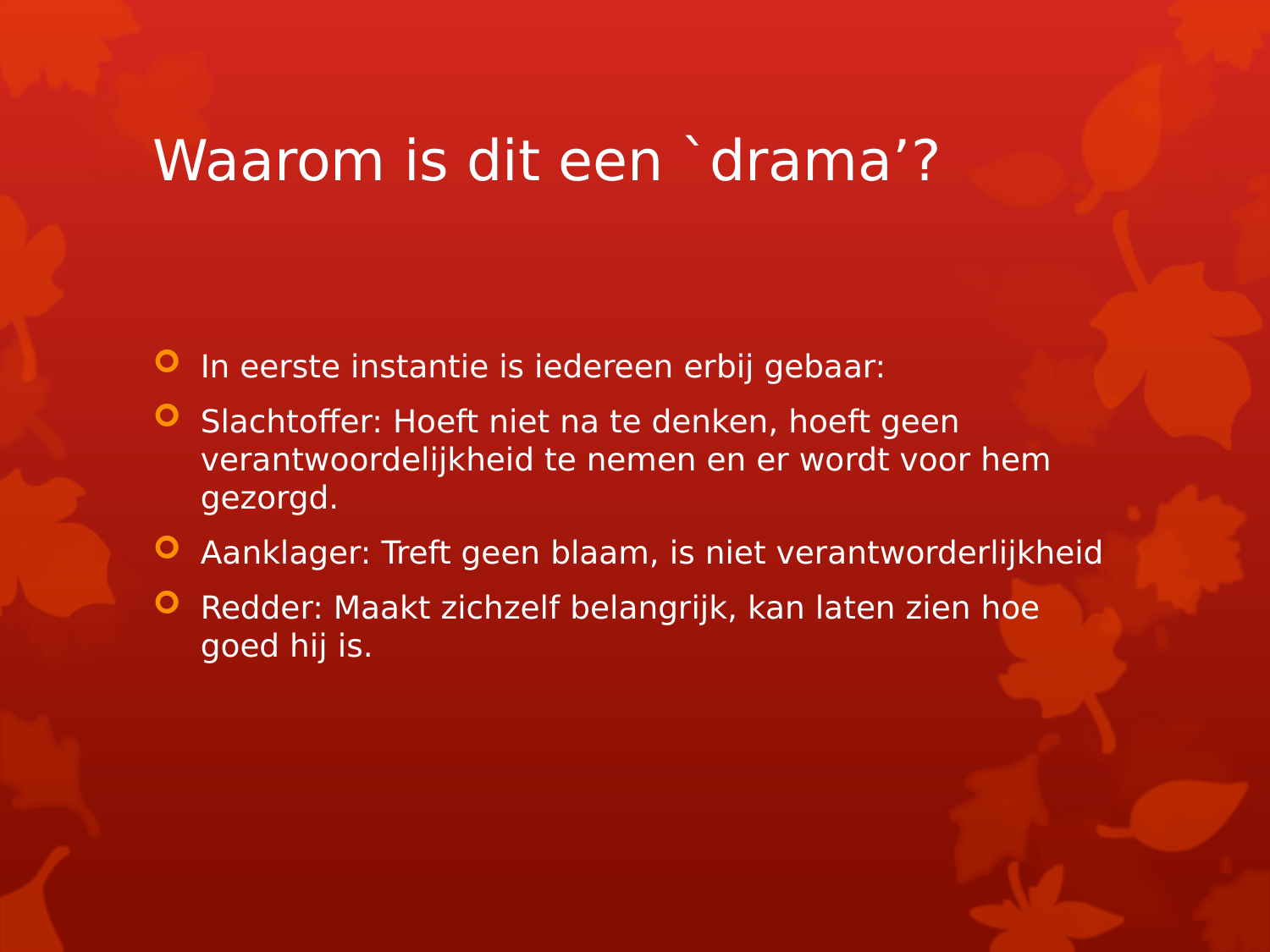

# Waarom is dit een `drama’?
In eerste instantie is iedereen erbij gebaar:
Slachtoffer: Hoeft niet na te denken, hoeft geen verantwoordelijkheid te nemen en er wordt voor hem gezorgd.
Aanklager: Treft geen blaam, is niet verantworderlijkheid
Redder: Maakt zichzelf belangrijk, kan laten zien hoe goed hij is.